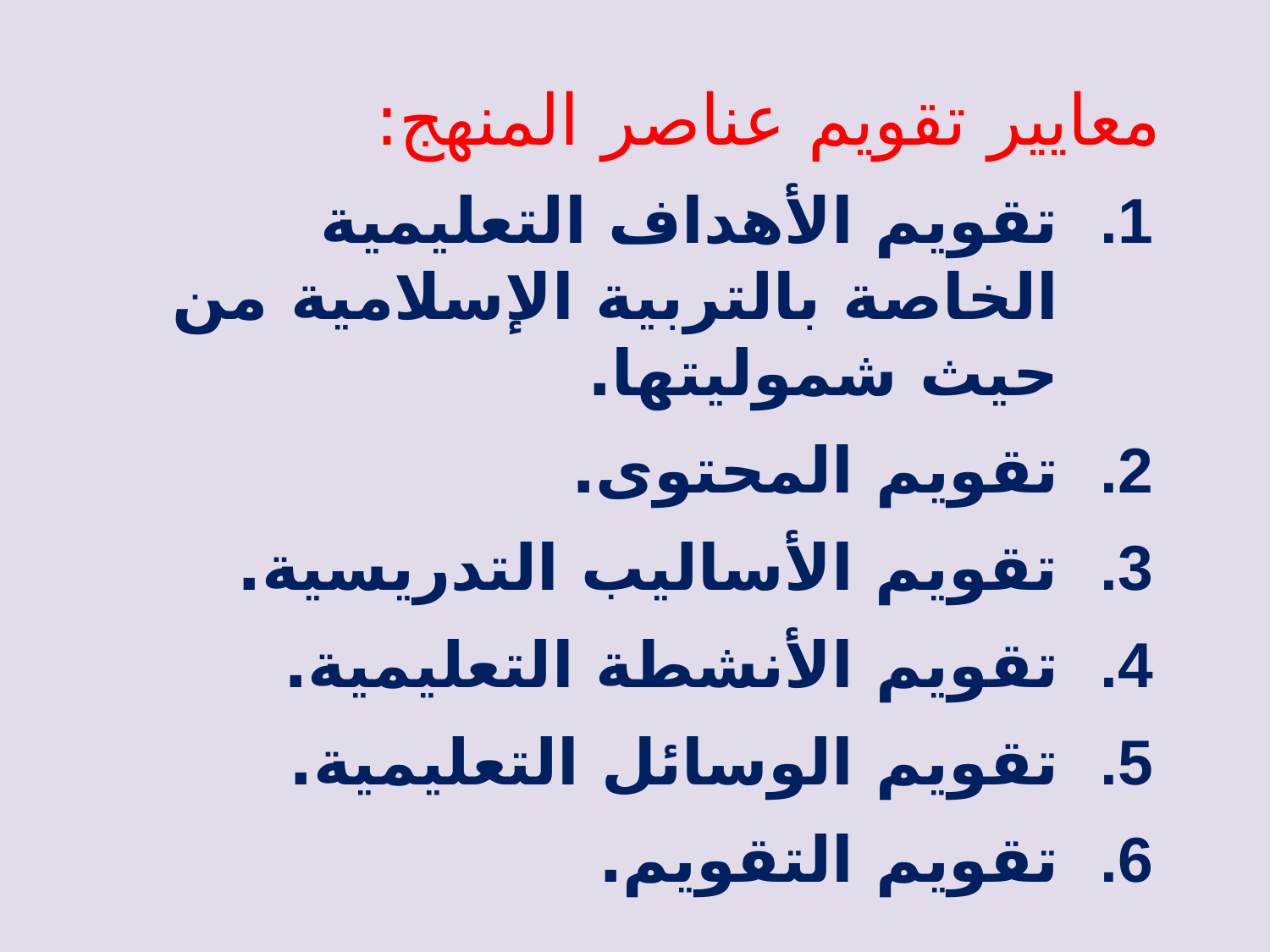

معايير تقويم عناصر المنهج:
تقويم الأهداف التعليمية الخاصة بالتربية الإسلامية من حيث شموليتها.
تقويم المحتوى.
تقويم الأساليب التدريسية.
تقويم الأنشطة التعليمية.
تقويم الوسائل التعليمية.
تقويم التقويم.